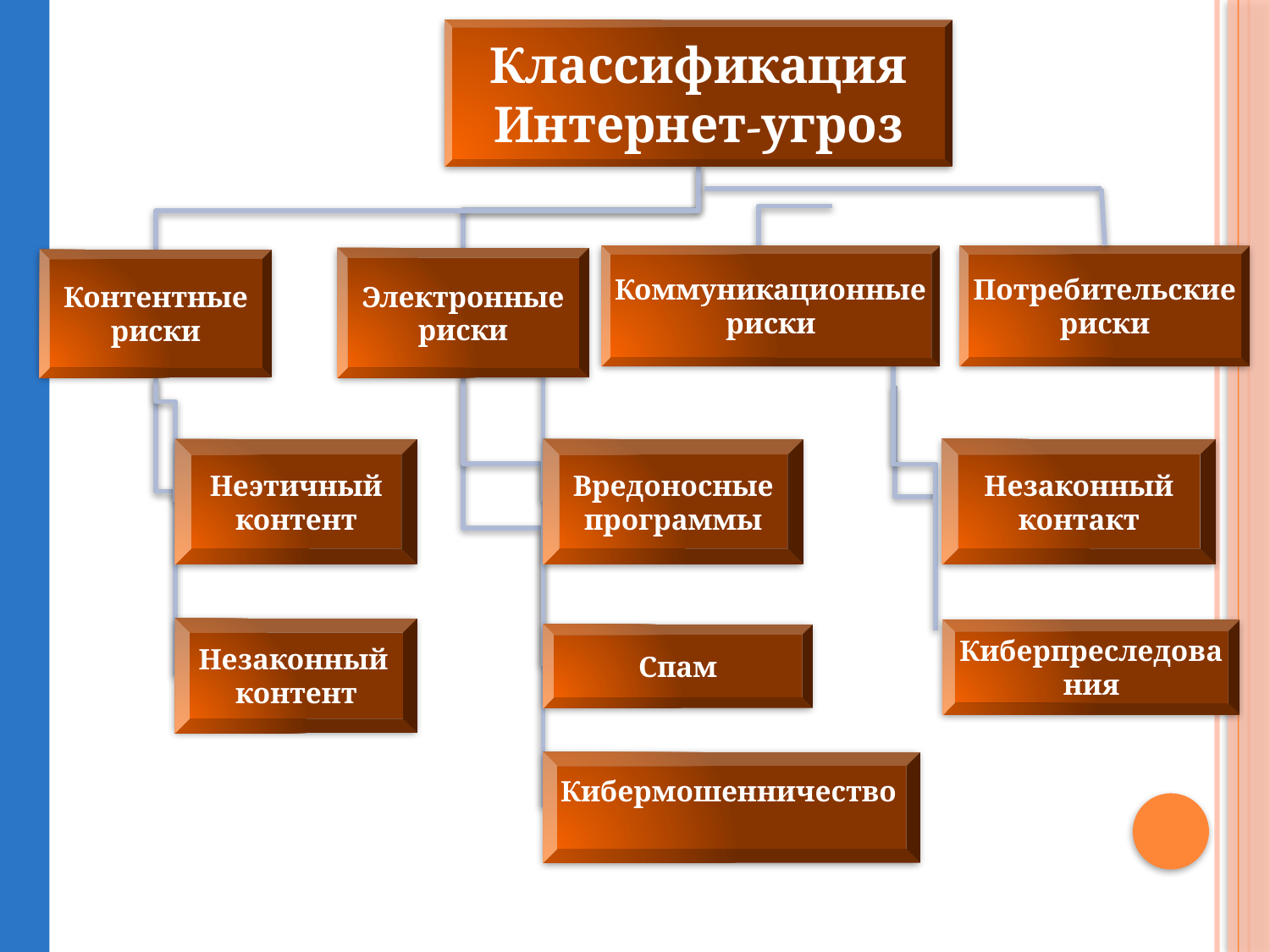

Классификация Интернет-угроз
Коммуникационные риски
Потребительские риски
Электронные риски
Контентные риски
Неэтичный
контент
Вредоносные программы
Незаконный контакт
Незаконный
контент
Киберпреследования
Спам
Кибермошенничество